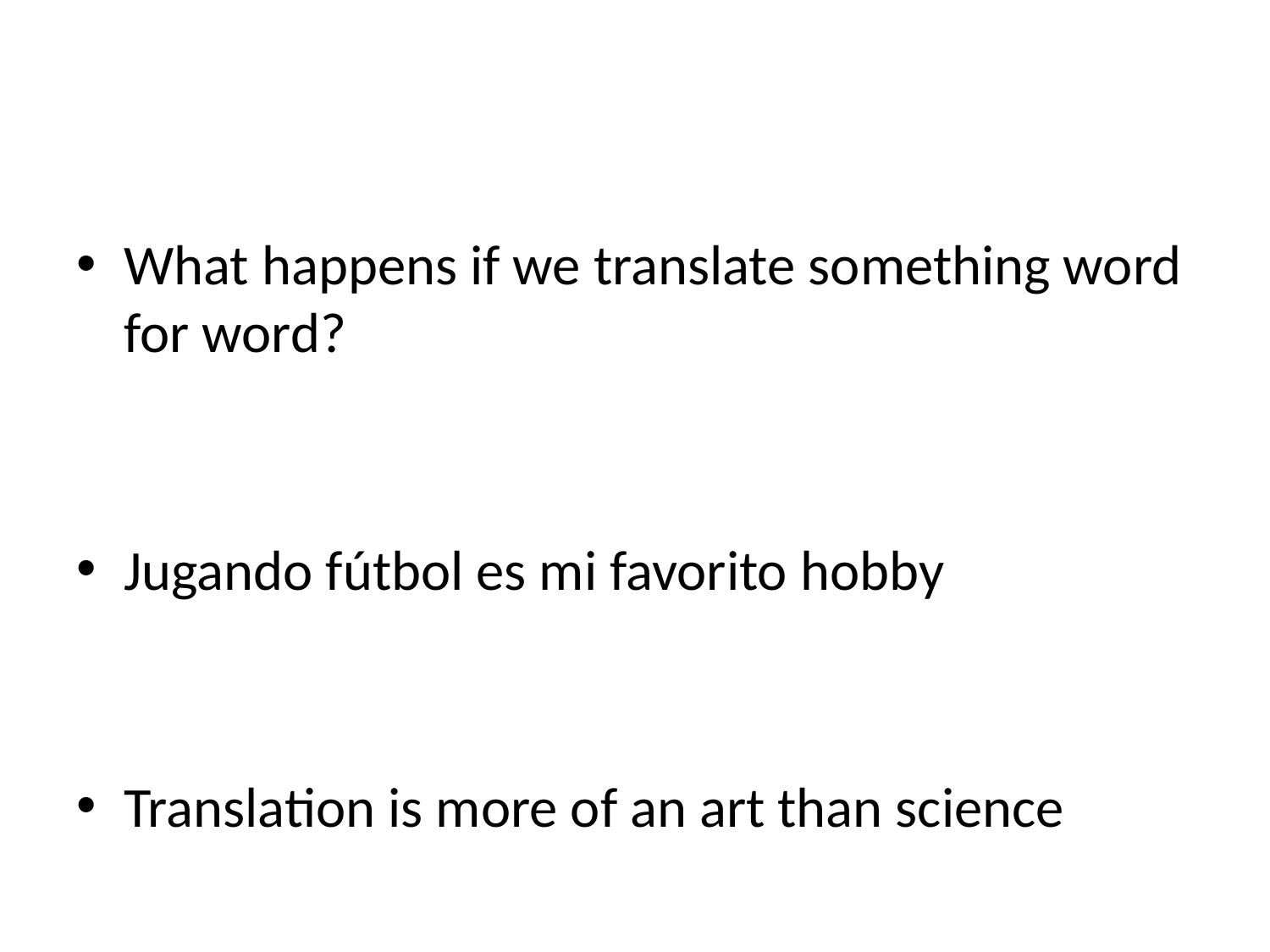

#
What happens if we translate something word for word?

Jugando fútbol es mi favorito hobby

Translation is more of an art than science